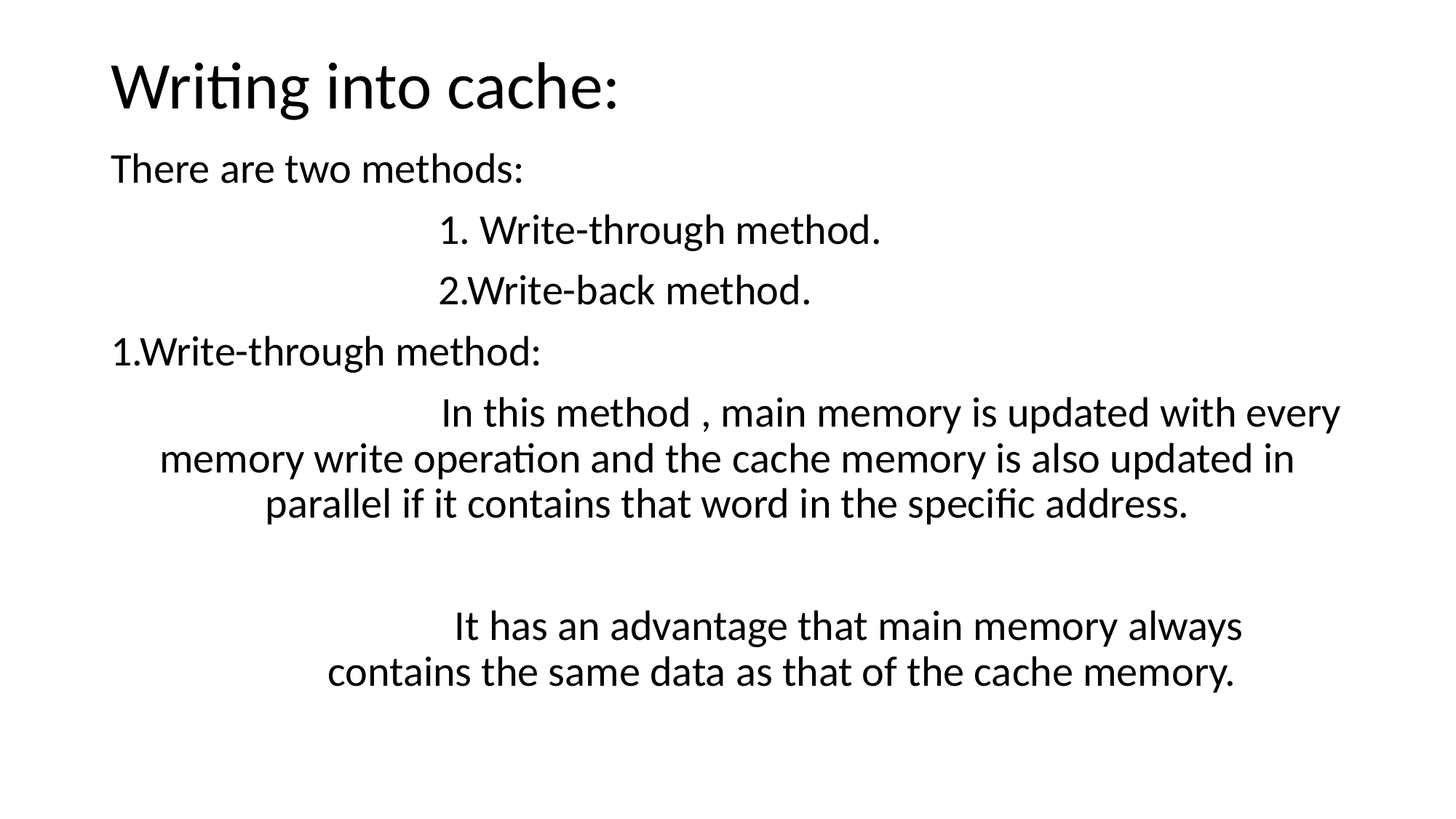

# Writing into cache:
There are two methods:
			1. Write-through method.
			2.Write-back method.
1.Write-through method:
			In this method , main memory is updated with every memory write operation and the cache memory is also updated in parallel if it contains that word in the specific address.

			It has an advantage that main memory always 		contains the same data as that of the cache memory.